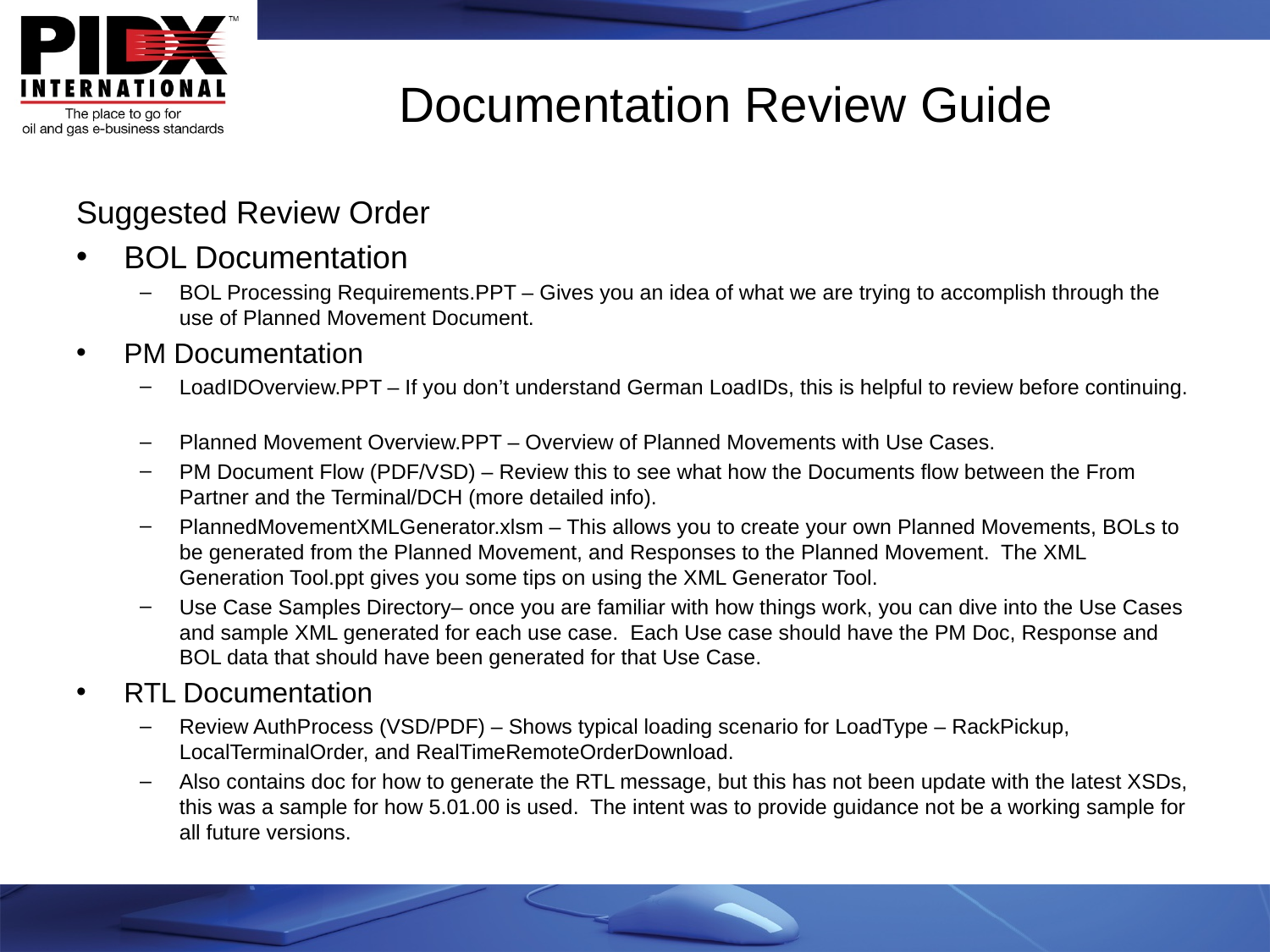

# Documentation Review Guide
Suggested Review Order
BOL Documentation
BOL Processing Requirements.PPT – Gives you an idea of what we are trying to accomplish through the use of Planned Movement Document.
PM Documentation
LoadIDOverview.PPT – If you don’t understand German LoadIDs, this is helpful to review before continuing.
Planned Movement Overview.PPT – Overview of Planned Movements with Use Cases.
PM Document Flow (PDF/VSD) – Review this to see what how the Documents flow between the From Partner and the Terminal/DCH (more detailed info).
PlannedMovementXMLGenerator.xlsm – This allows you to create your own Planned Movements, BOLs to be generated from the Planned Movement, and Responses to the Planned Movement.  The XML Generation Tool.ppt gives you some tips on using the XML Generator Tool.
Use Case Samples Directory– once you are familiar with how things work, you can dive into the Use Cases and sample XML generated for each use case.  Each Use case should have the PM Doc, Response and BOL data that should have been generated for that Use Case.
RTL Documentation
Review AuthProcess (VSD/PDF) – Shows typical loading scenario for LoadType – RackPickup, LocalTerminalOrder, and RealTimeRemoteOrderDownload.
Also contains doc for how to generate the RTL message, but this has not been update with the latest XSDs, this was a sample for how 5.01.00 is used.  The intent was to provide guidance not be a working sample for all future versions.